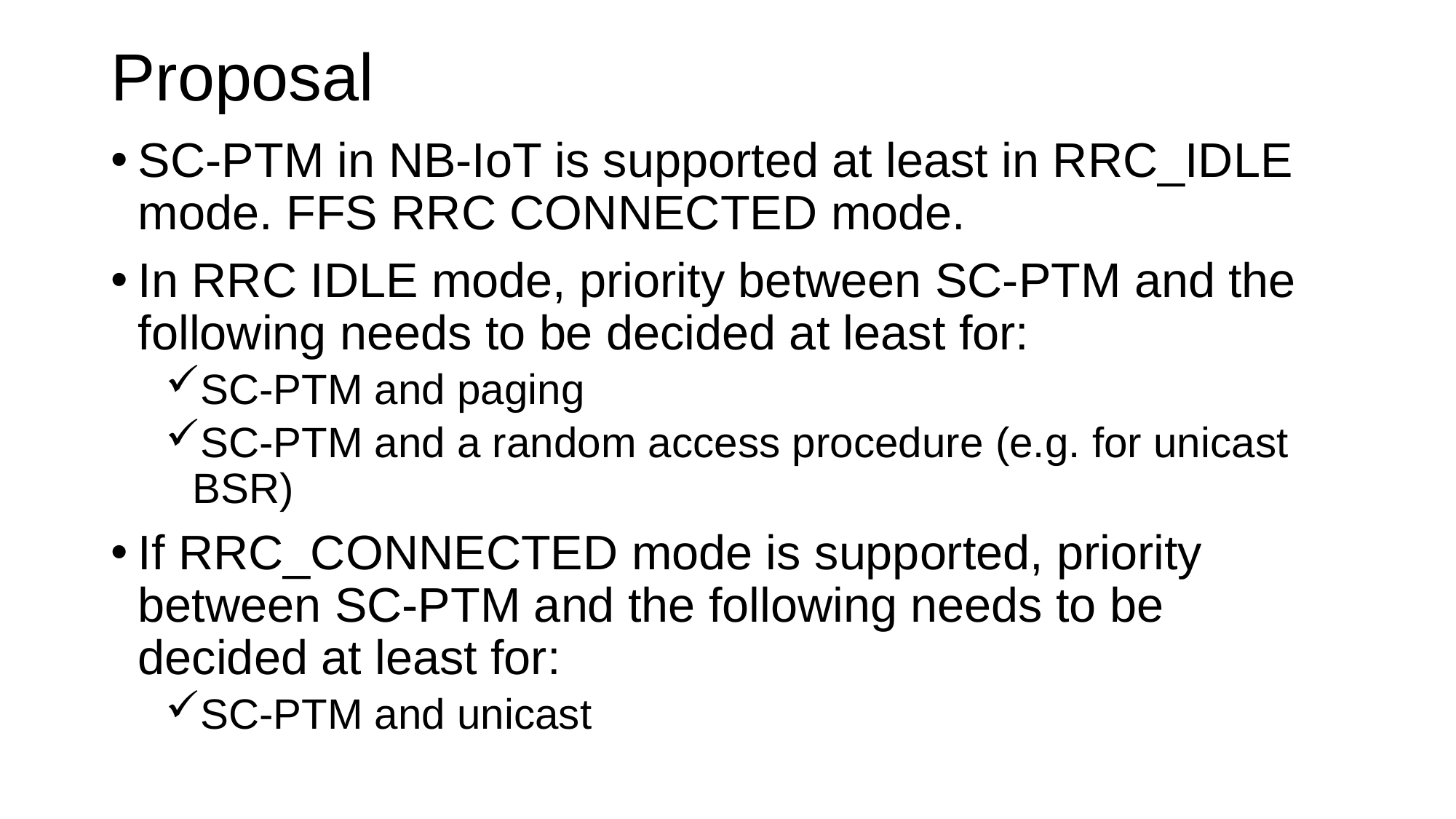

# Proposal
SC-PTM in NB-IoT is supported at least in RRC_IDLE mode. FFS RRC CONNECTED mode.
In RRC IDLE mode, priority between SC-PTM and the following needs to be decided at least for:
SC-PTM and paging
SC-PTM and a random access procedure (e.g. for unicast BSR)
If RRC_CONNECTED mode is supported, priority between SC-PTM and the following needs to be decided at least for:
SC-PTM and unicast